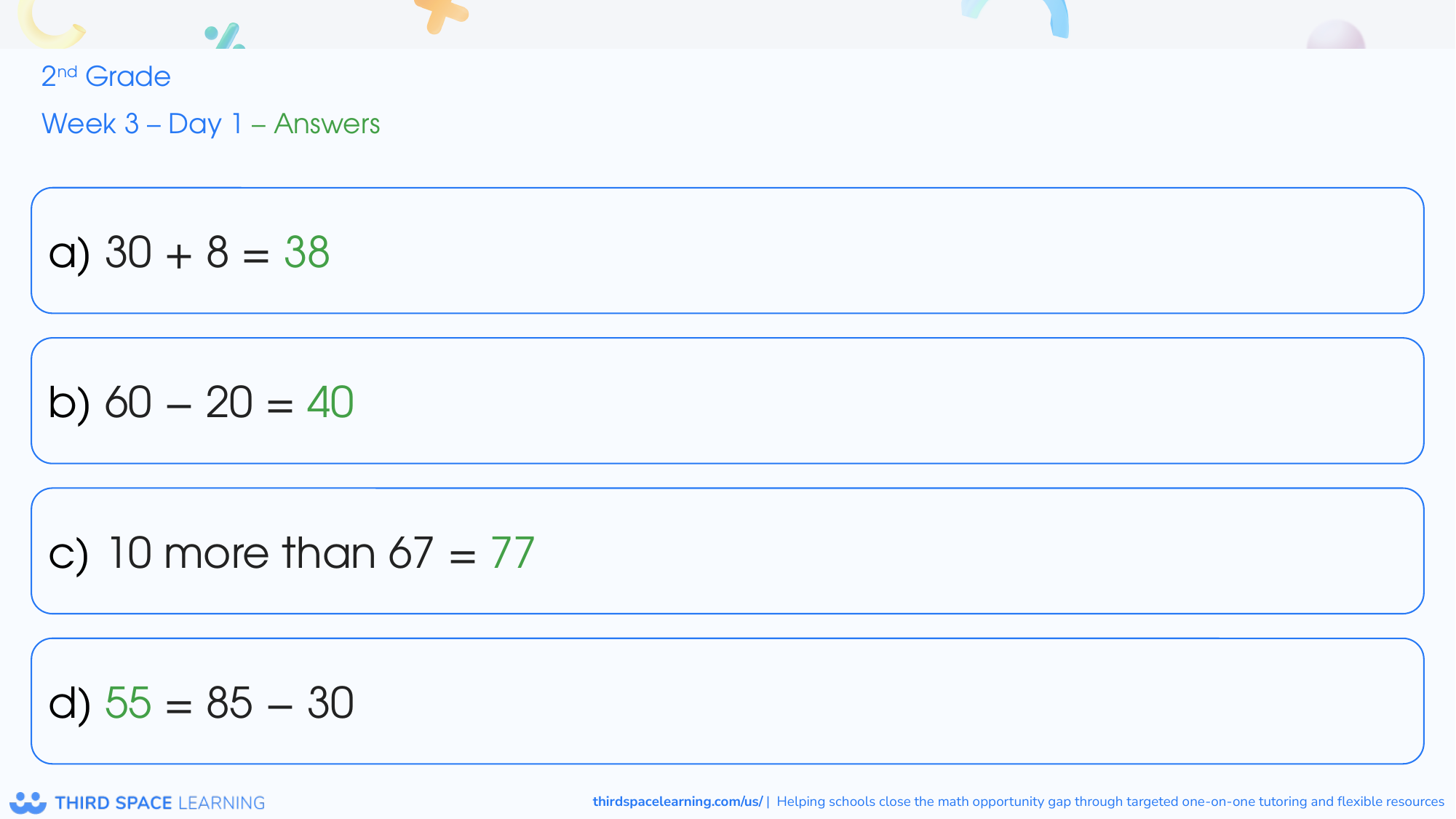

2nd Grade
Week 3 – Day 1 – Answers
30 + 8 = 38
60 − 20 = 40
10 more than 67 = 77
55 = 85 − 30